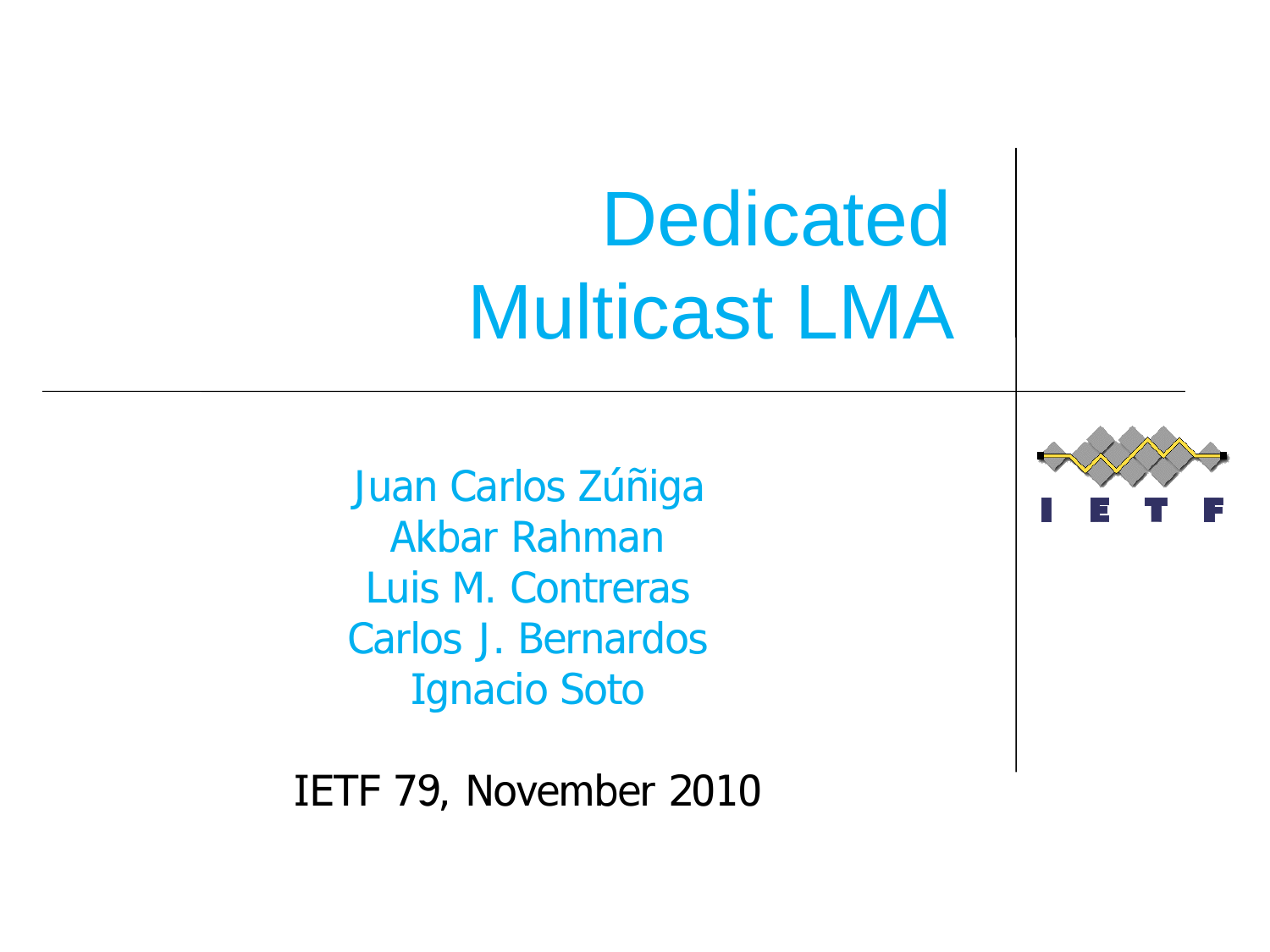

Dedicated
Multicast LMA
Juan Carlos Zúñiga
Akbar Rahman
Luis M. Contreras
Carlos J. Bernardos
Ignacio Soto
IETF 79, November 2010